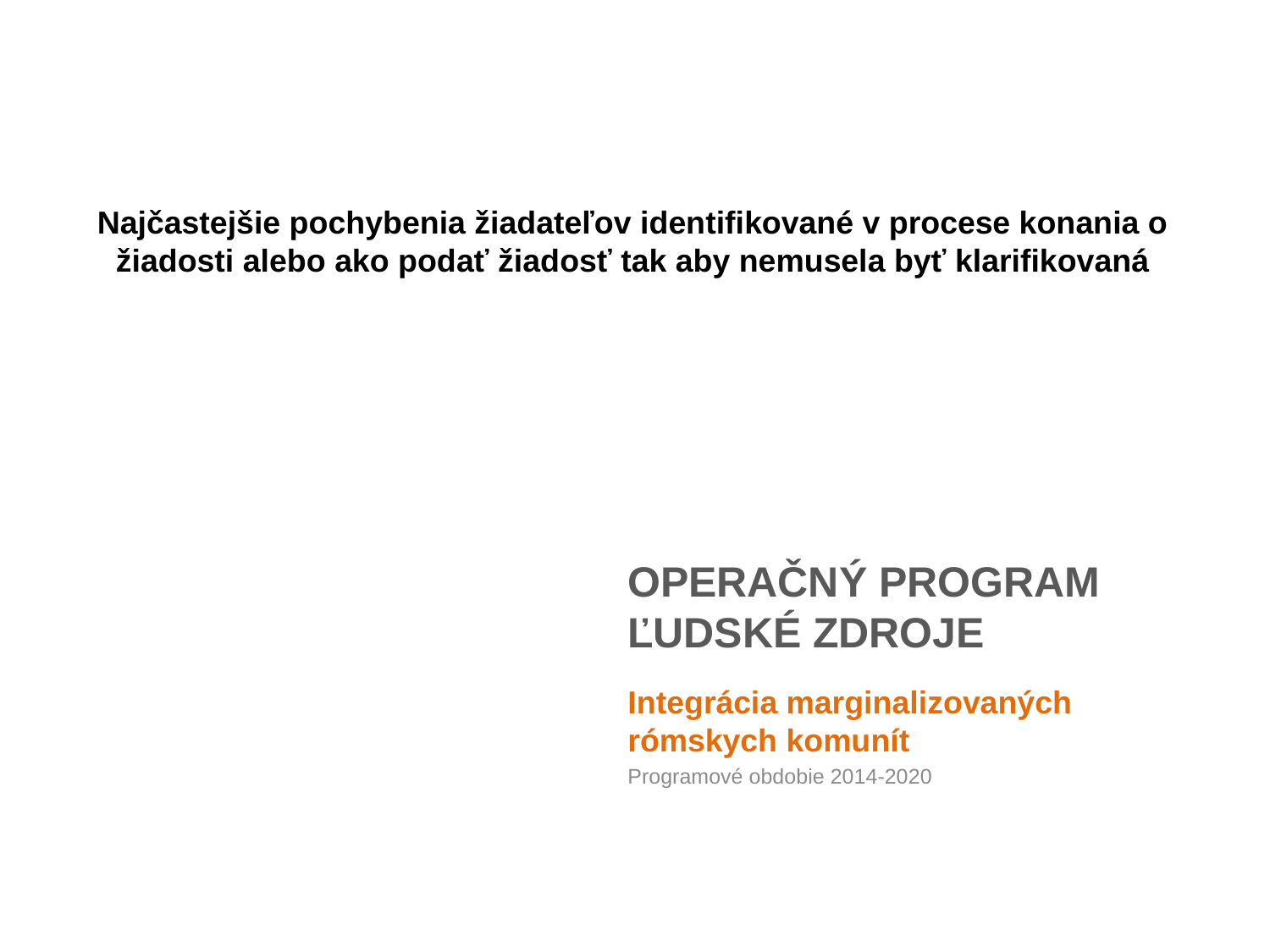

Najčastejšie pochybenia žiadateľov identifikované v procese konania o žiadosti alebo ako podať žiadosť tak aby nemusela byť klarifikovaná
# OPERAČNÝ PROGRAM ĽUDSKÉ ZDROJE

Integrácia marginalizovaných rómskych komunít
Programové obdobie 2014-2020